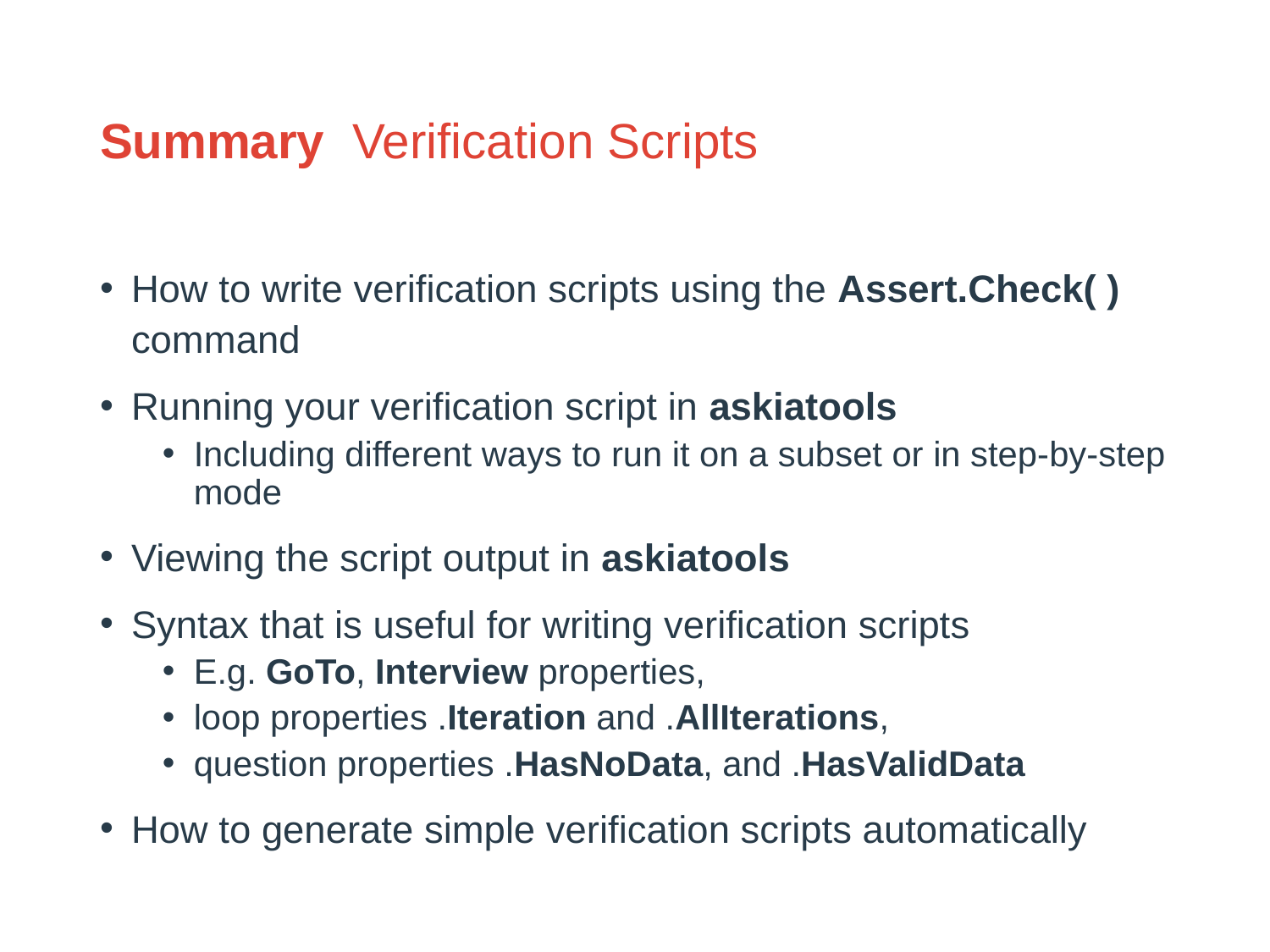

# Summary  Verification Scripts
How to write verification scripts using the Assert.Check( ) command
Running your verification script in askiatools
Including different ways to run it on a subset or in step-by-step mode
Viewing the script output in askiatools
Syntax that is useful for writing verification scripts
E.g. GoTo, Interview properties,
loop properties .Iteration and .AllIterations,
question properties .HasNoData, and .HasValidData
How to generate simple verification scripts automatically